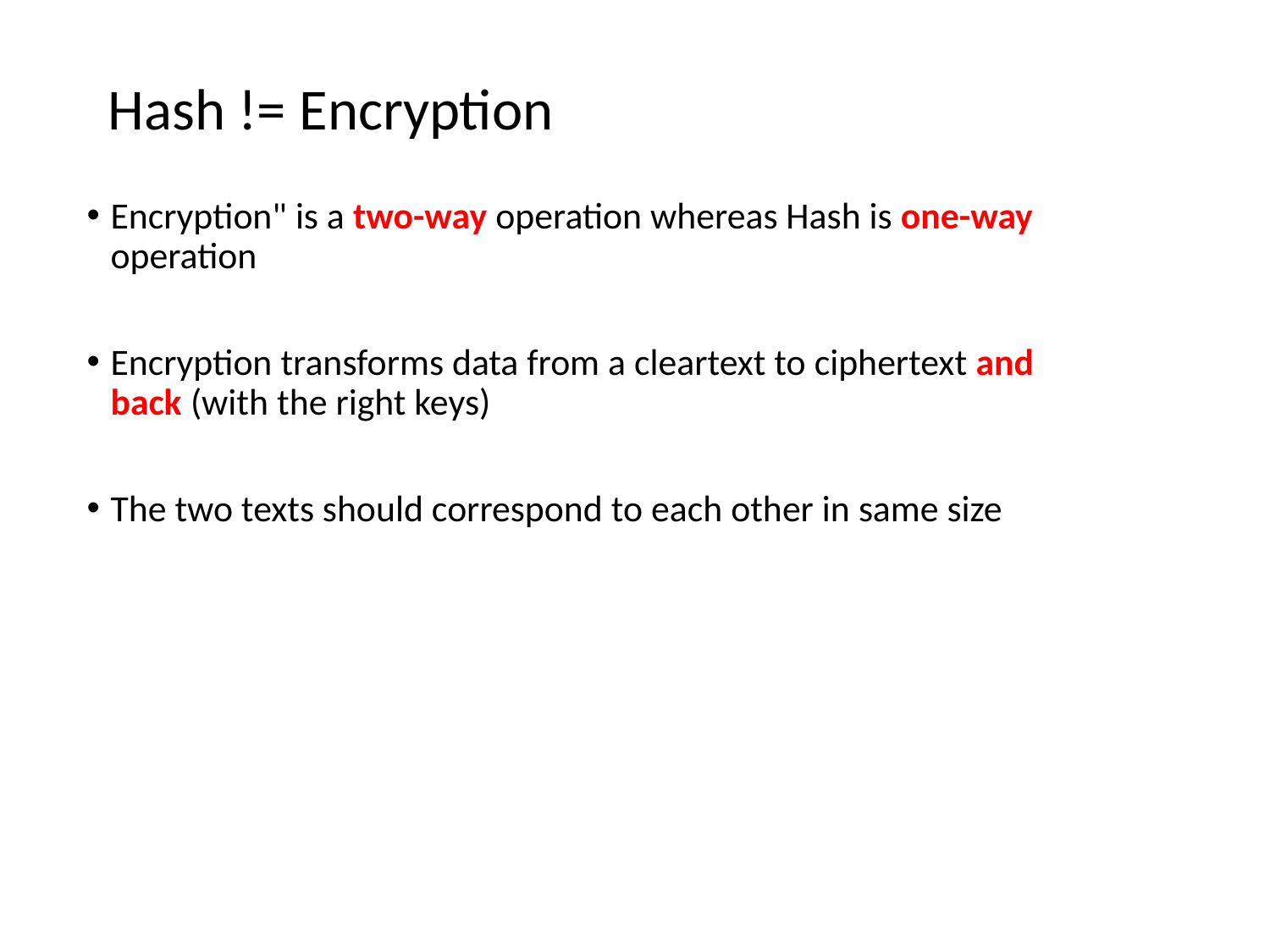

# Hash != Encryption
Encryption" is a two-way operation whereas Hash is one-way operation

Encryption transforms data from a cleartext to ciphertext and back (with the right keys)

The two texts should correspond to each other in same size